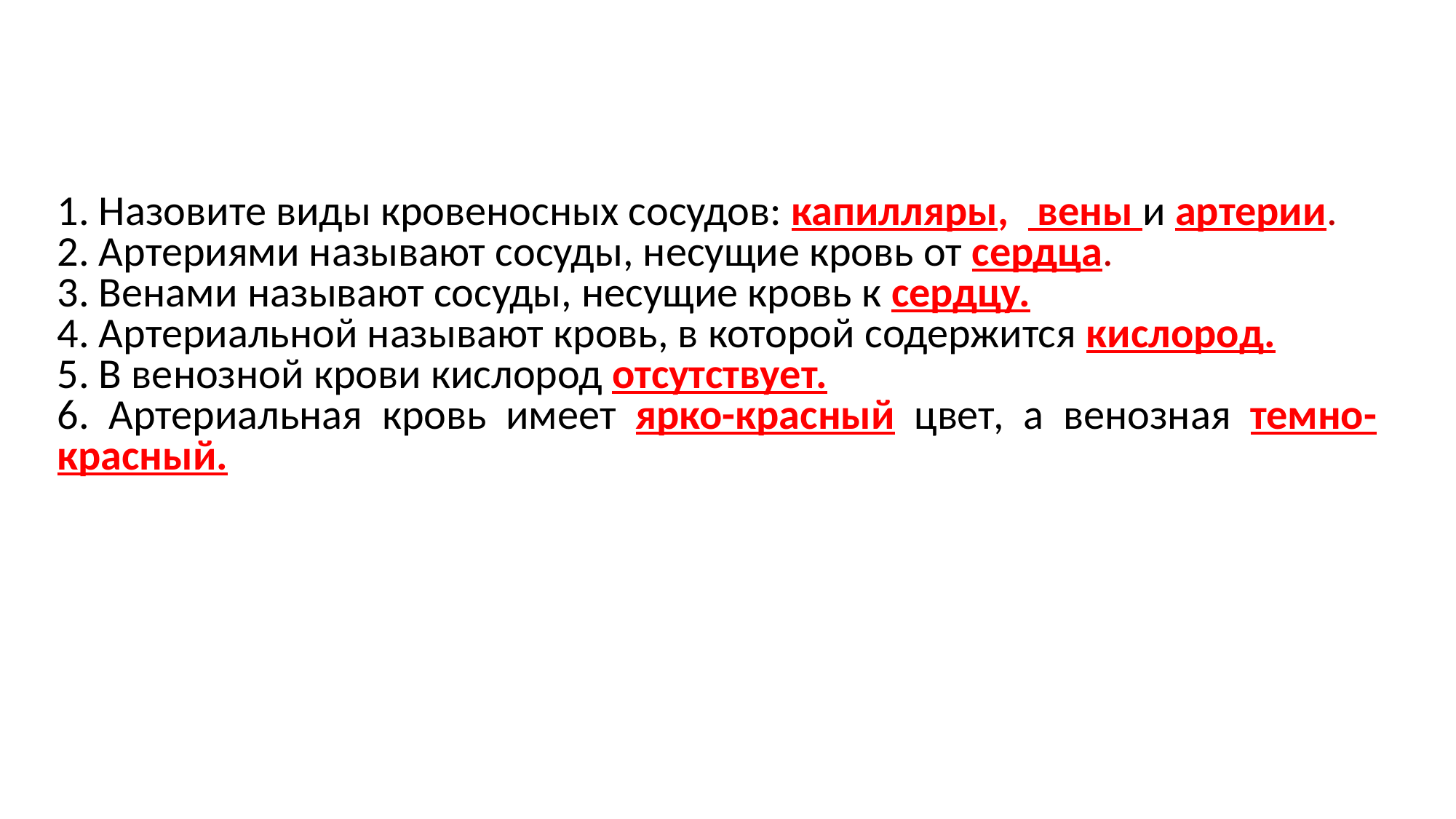

1. Назовите виды кровеносных сосудов: капилляры,   вены и артерии.
2. Артериями называют сосуды, несущие кровь от сердца.
3. Венами называют сосуды, несущие кровь к сердцу.
4. Артериальной называют кровь, в которой содержится кислород.
5. В венозной крови кислород отсутствует.
6. Артериальная кровь имеет ярко-красный цвет, а венозная темно-красный.